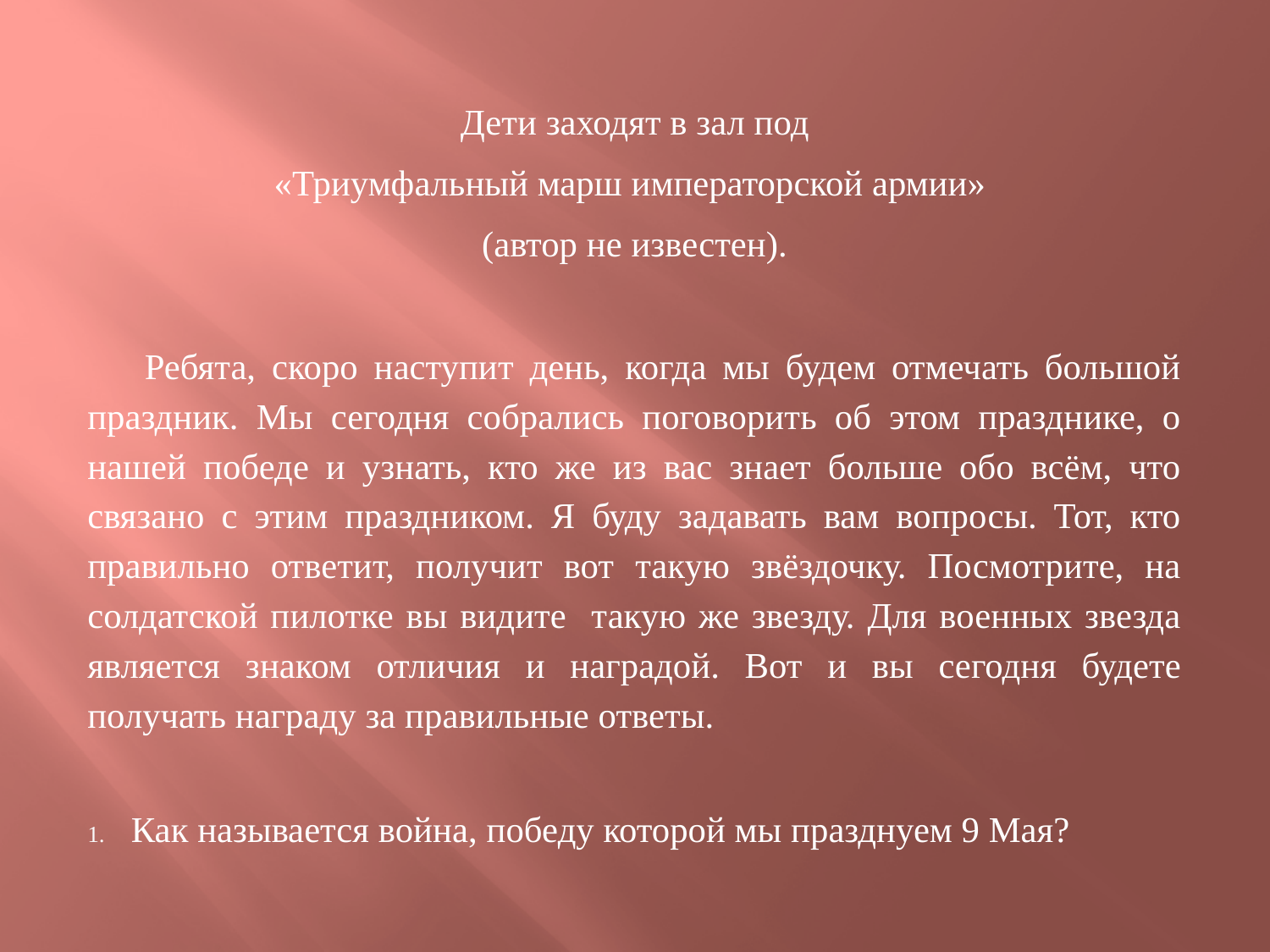

Дети заходят в зал под
«Триумфальный марш императорской армии»
(автор не известен).

Ребята, скоро наступит день, когда мы будем отмечать большой праздник. Мы сегодня собрались поговорить об этом празднике, о нашей победе и узнать, кто же из вас знает больше обо всём, что связано с этим праздником. Я буду задавать вам вопросы. Тот, кто правильно ответит, получит вот такую звёздочку. Посмотрите, на солдатской пилотке вы видите  такую же звезду. Для военных звезда является знаком отличия и наградой. Вот и вы сегодня будете получать награду за правильные ответы.

Как называется война, победу которой мы празднуем 9 Мая?